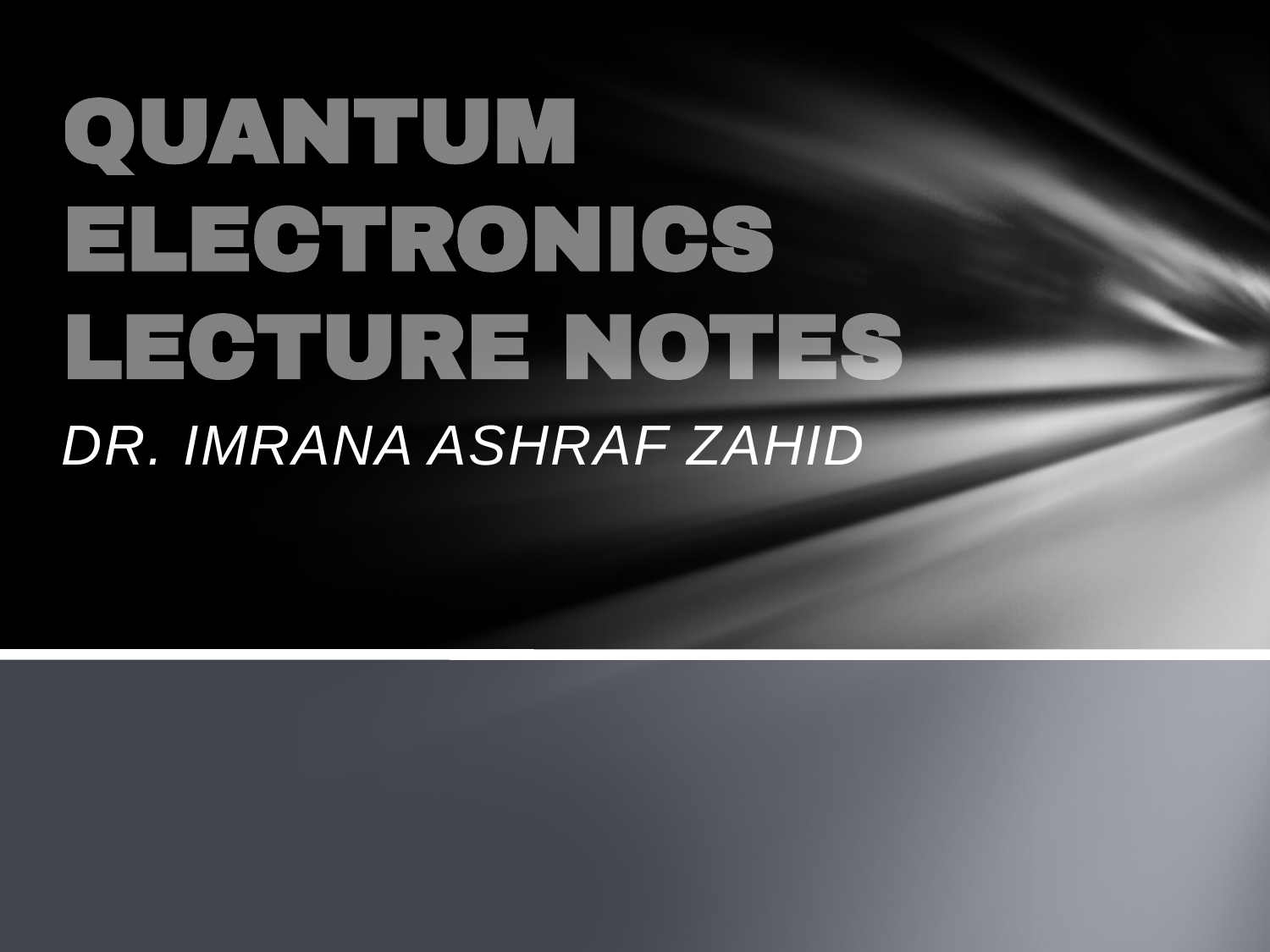

# QUANTUM ELECTRONICS LECTURE NOTES
DR. IMRANA ASHRAF ZAHID